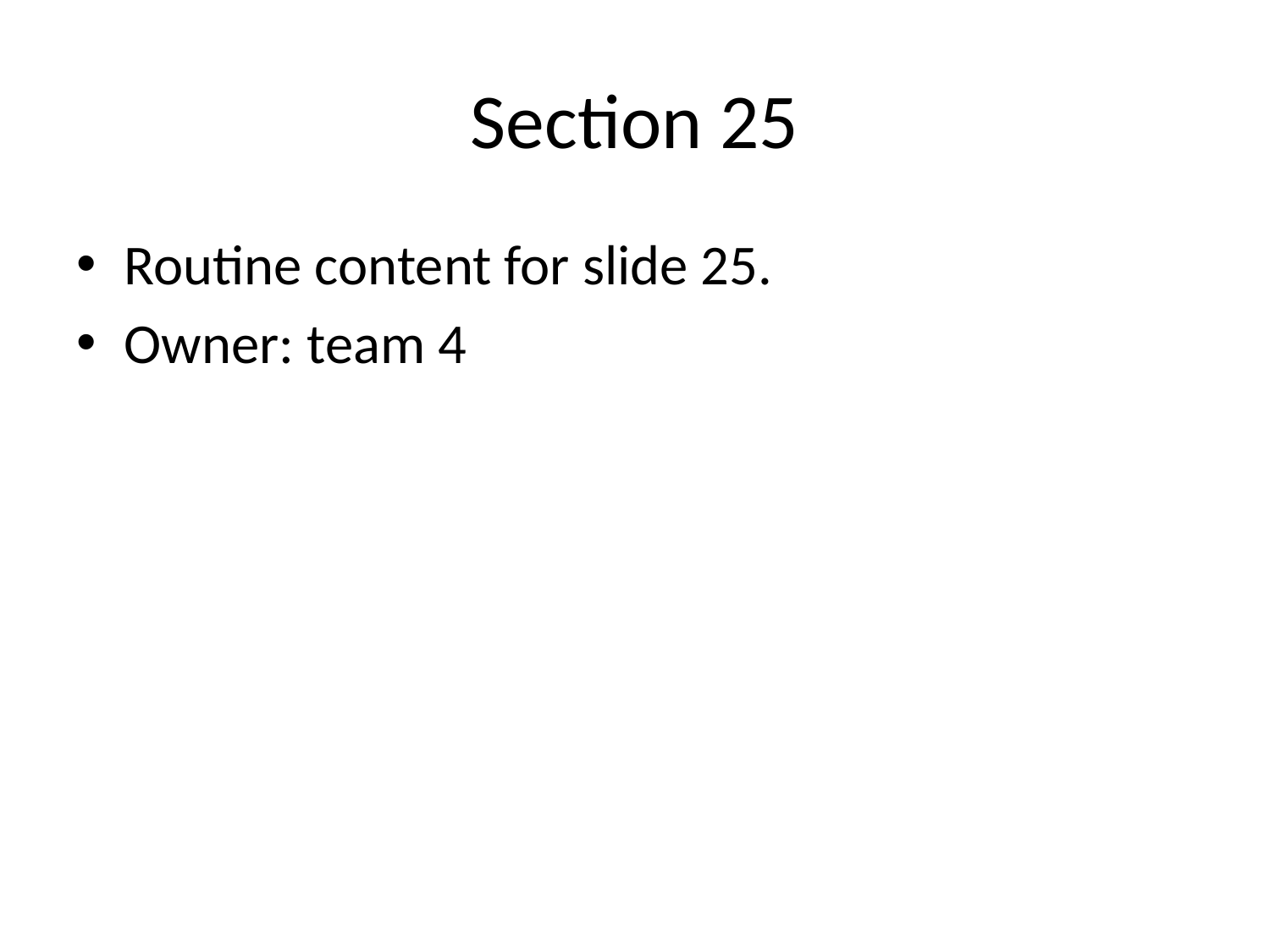

# Section 25
Routine content for slide 25.
Owner: team 4